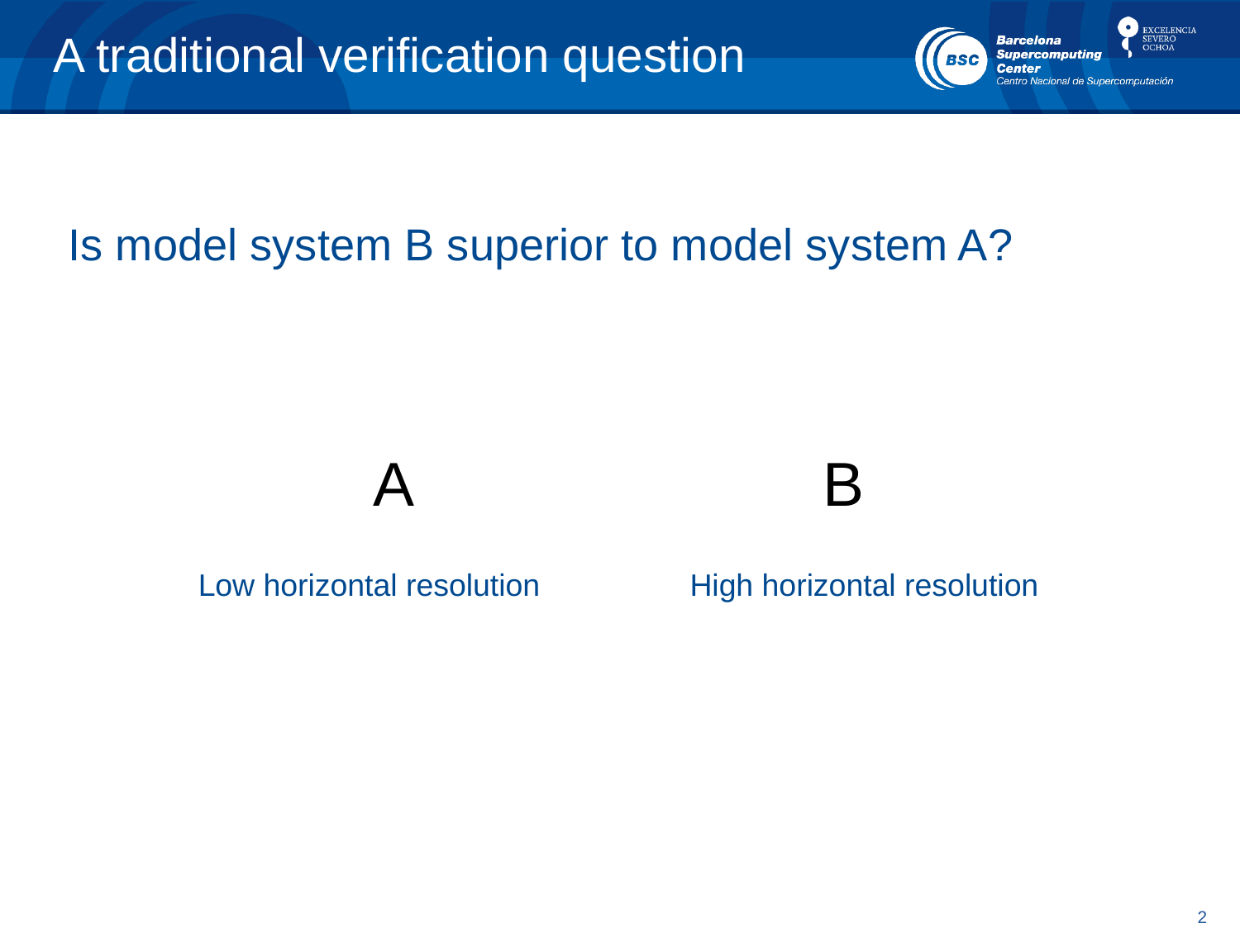

A traditional verification question

Is model system B superior to model system A?
A
B
Low horizontal resolution
High horizontal resolution